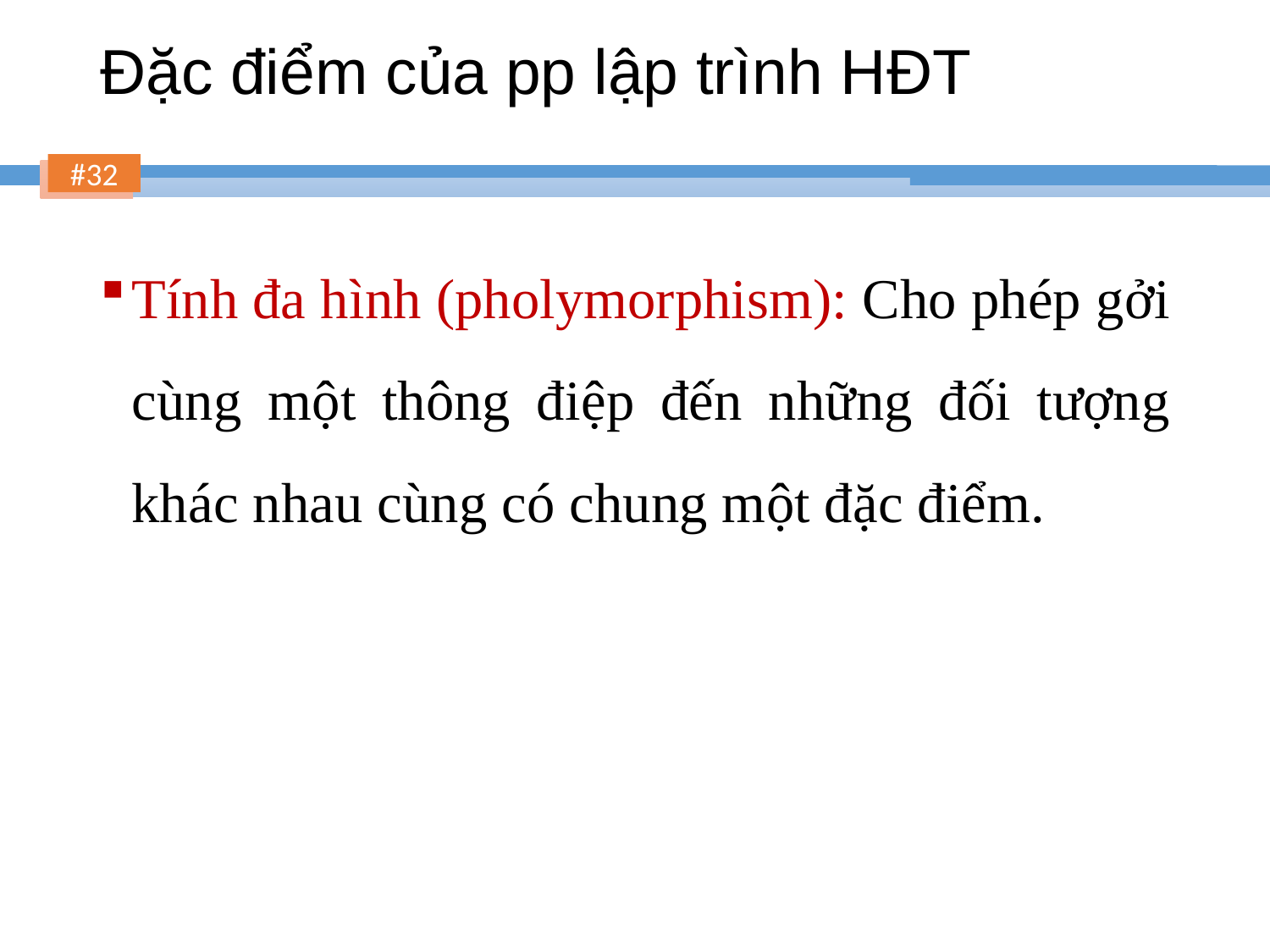

# Đặc điểm của pp lập trình HĐT
Tính đa hình (pholymorphism): Cho phép gởi cùng một thông điệp đến những đối tượng khác nhau cùng có chung một đặc điểm.

32